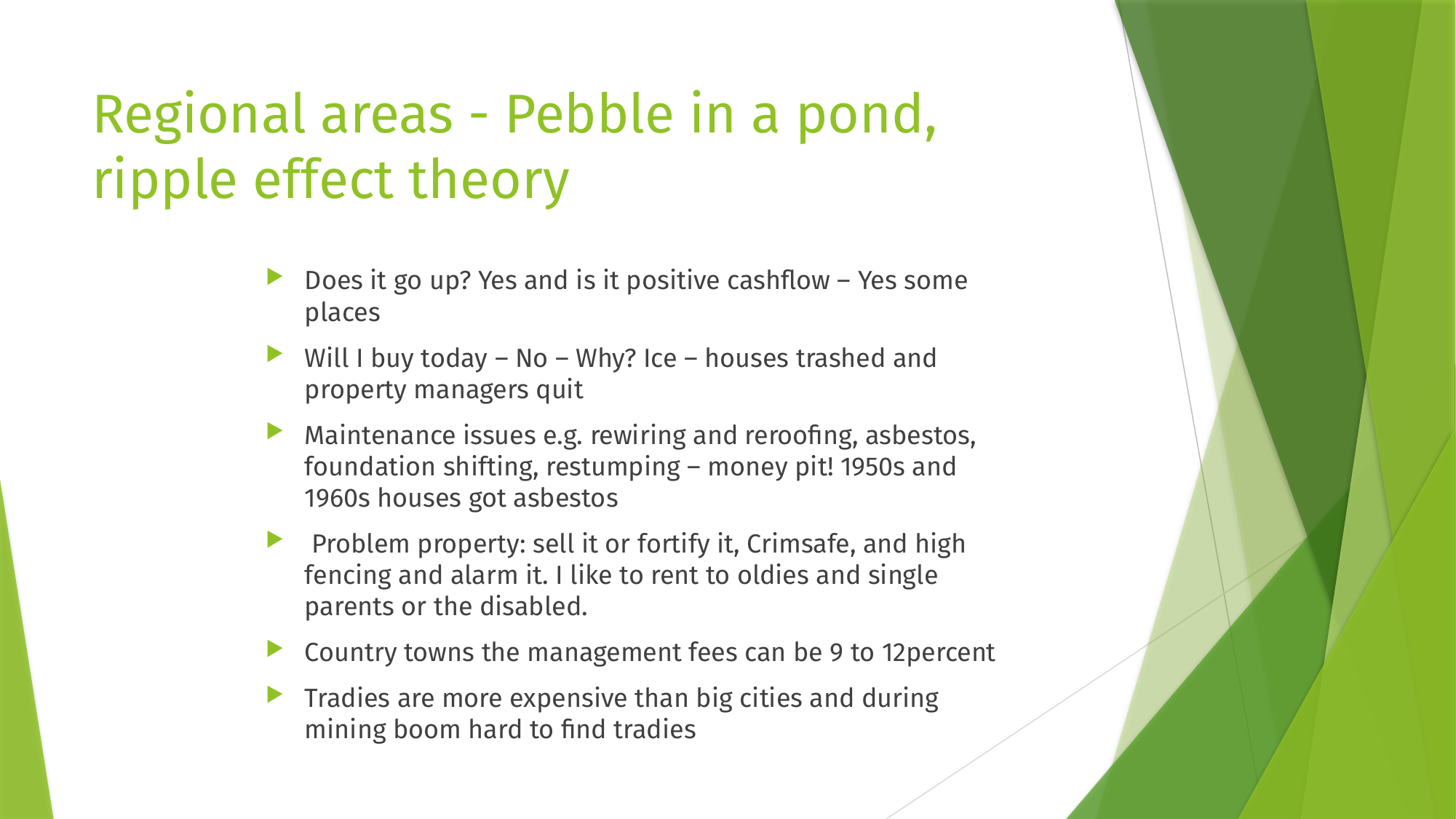

# Regional areas - Pebble in a pond, ripple effect theory
Does it go up? Yes and is it positive cashflow – Yes some places
Will I buy today – No – Why? Ice – houses trashed and property managers quit
Maintenance issues e.g. rewiring and reroofing, asbestos, foundation shifting, restumping – money pit! 1950s and 1960s houses got asbestos
 Problem property: sell it or fortify it, Crimsafe, and high fencing and alarm it. I like to rent to oldies and single parents or the disabled.
Country towns the management fees can be 9 to 12percent
Tradies are more expensive than big cities and during mining boom hard to find tradies